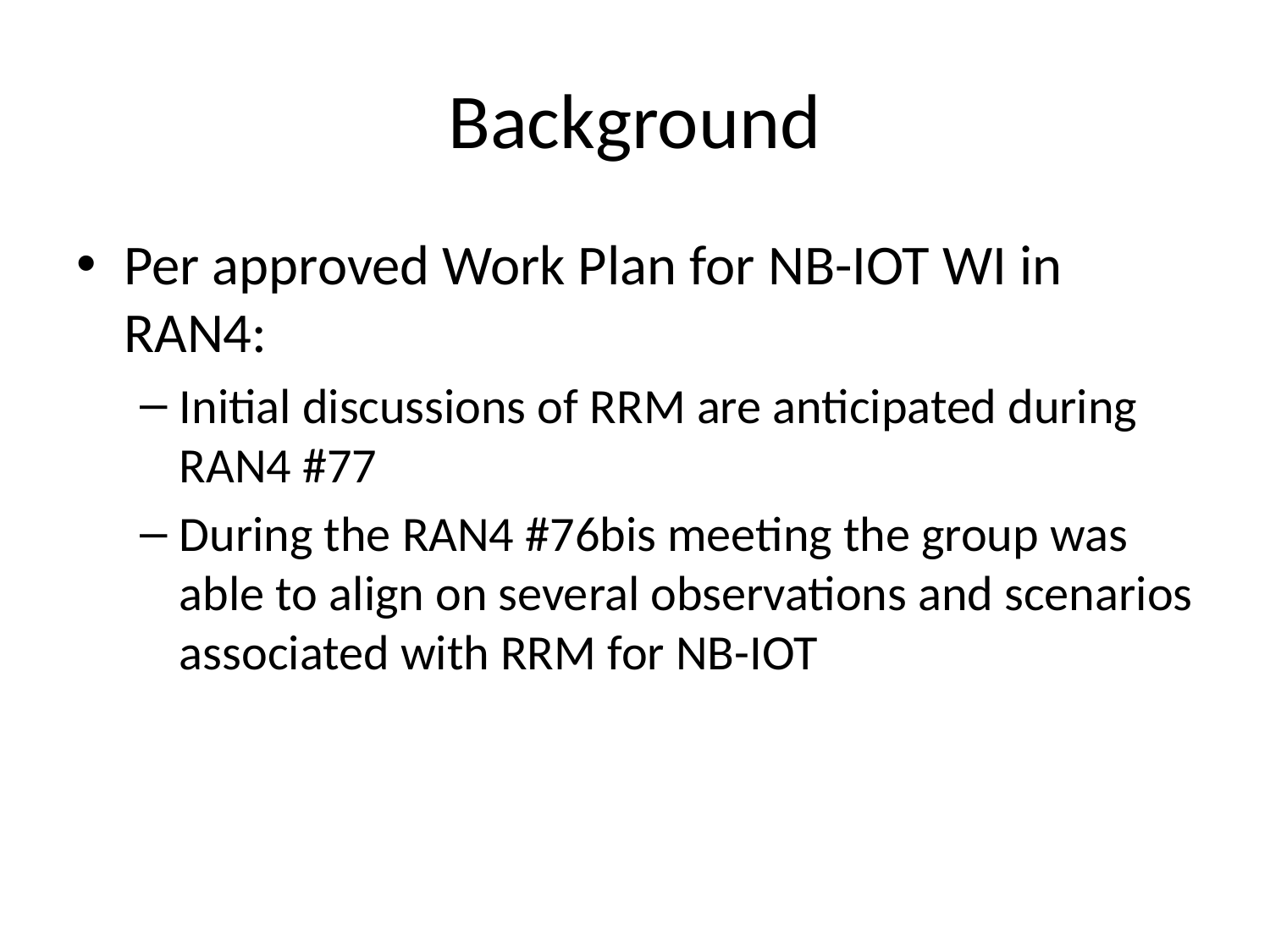

# Background
Per approved Work Plan for NB-IOT WI in RAN4:
Initial discussions of RRM are anticipated during RAN4 #77
During the RAN4 #76bis meeting the group was able to align on several observations and scenarios associated with RRM for NB-IOT